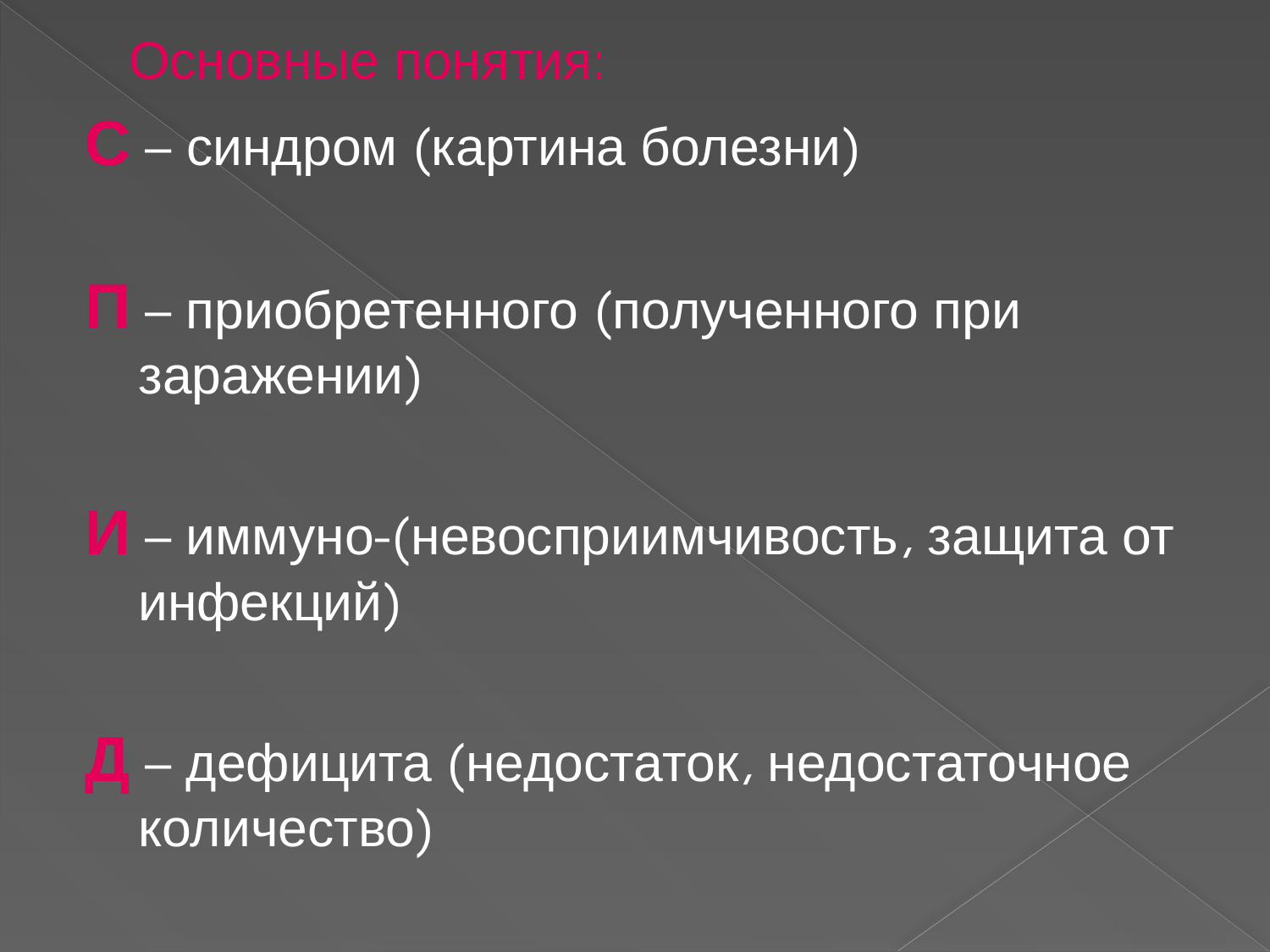

Основные понятия:
С – синдром (картина болезни)

П – приобретенного (полученного при заражении)

И – иммуно-(невосприимчивость, защита от инфекций)

Д – дефицита (недостаток, недостаточное количество)